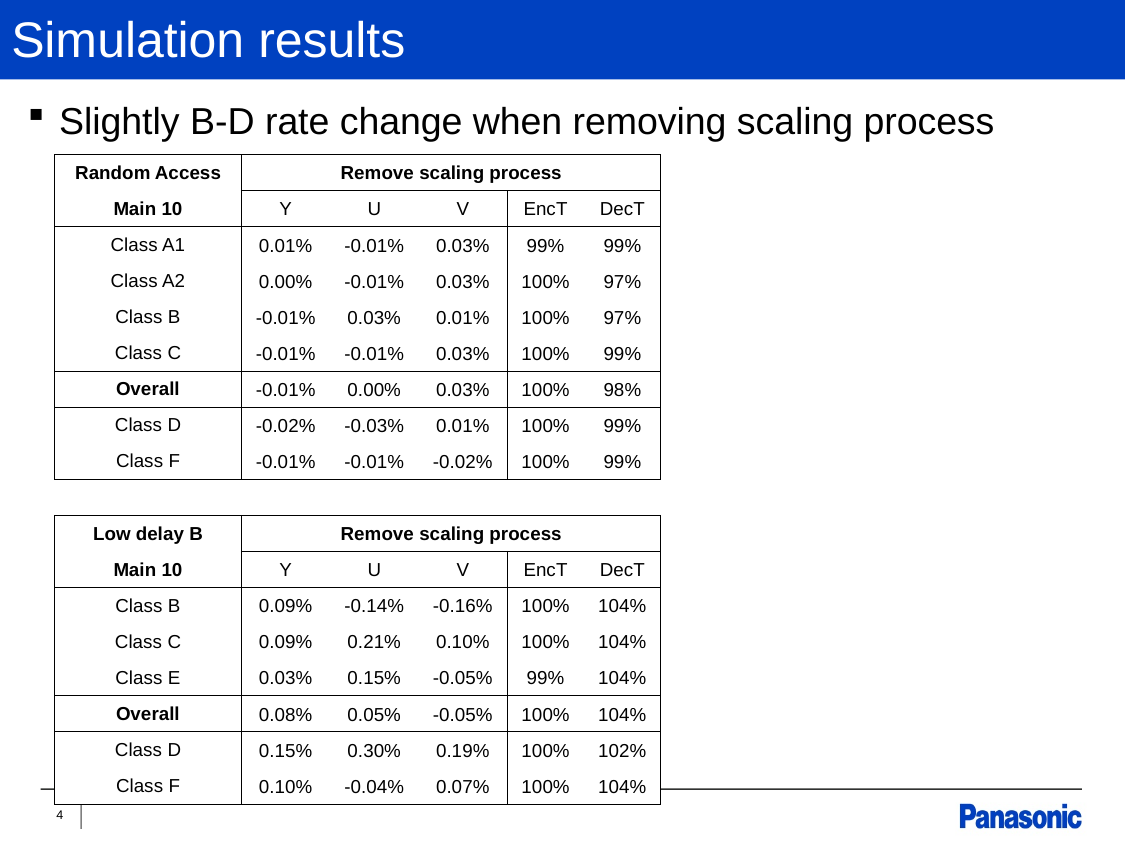

# Simulation results
Slightly B-D rate change when removing scaling process
| Random Access | Remove scaling process |  |  |  |  |
| --- | --- | --- | --- | --- | --- |
| Main 10 | Y | U | V | EncT | DecT |
| Class A1 | 0.01% | -0.01% | 0.03% | 99% | 99% |
| Class A2 | 0.00% | -0.01% | 0.03% | 100% | 97% |
| Class B | -0.01% | 0.03% | 0.01% | 100% | 97% |
| Class C | -0.01% | -0.01% | 0.03% | 100% | 99% |
| Overall | -0.01% | 0.00% | 0.03% | 100% | 98% |
| Class D | -0.02% | -0.03% | 0.01% | 100% | 99% |
| Class F | -0.01% | -0.01% | -0.02% | 100% | 99% |
|  |  |  |  |  |  |
| Low delay B | Remove scaling process |  |  |  |  |
| Main 10 | Y | U | V | EncT | DecT |
| Class B | 0.09% | -0.14% | -0.16% | 100% | 104% |
| Class C | 0.09% | 0.21% | 0.10% | 100% | 104% |
| Class E | 0.03% | 0.15% | -0.05% | 99% | 104% |
| Overall | 0.08% | 0.05% | -0.05% | 100% | 104% |
| Class D | 0.15% | 0.30% | 0.19% | 100% | 102% |
| Class F | 0.10% | -0.04% | 0.07% | 100% | 104% |